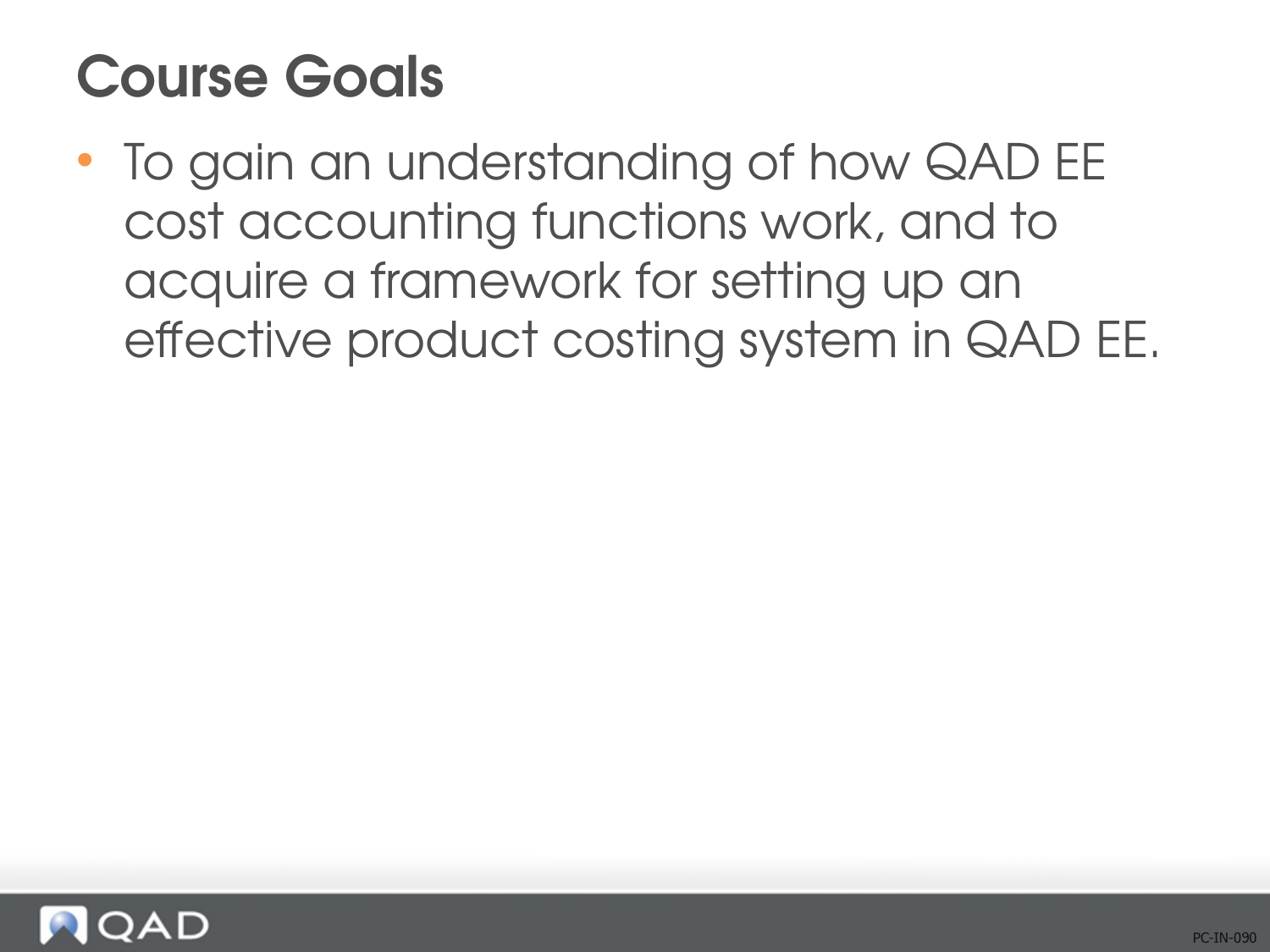

# Course Goals
To gain an understanding of how QAD EE cost accounting functions work, and to acquire a framework for setting up an effective product costing system in QAD EE.
PC-IN-090